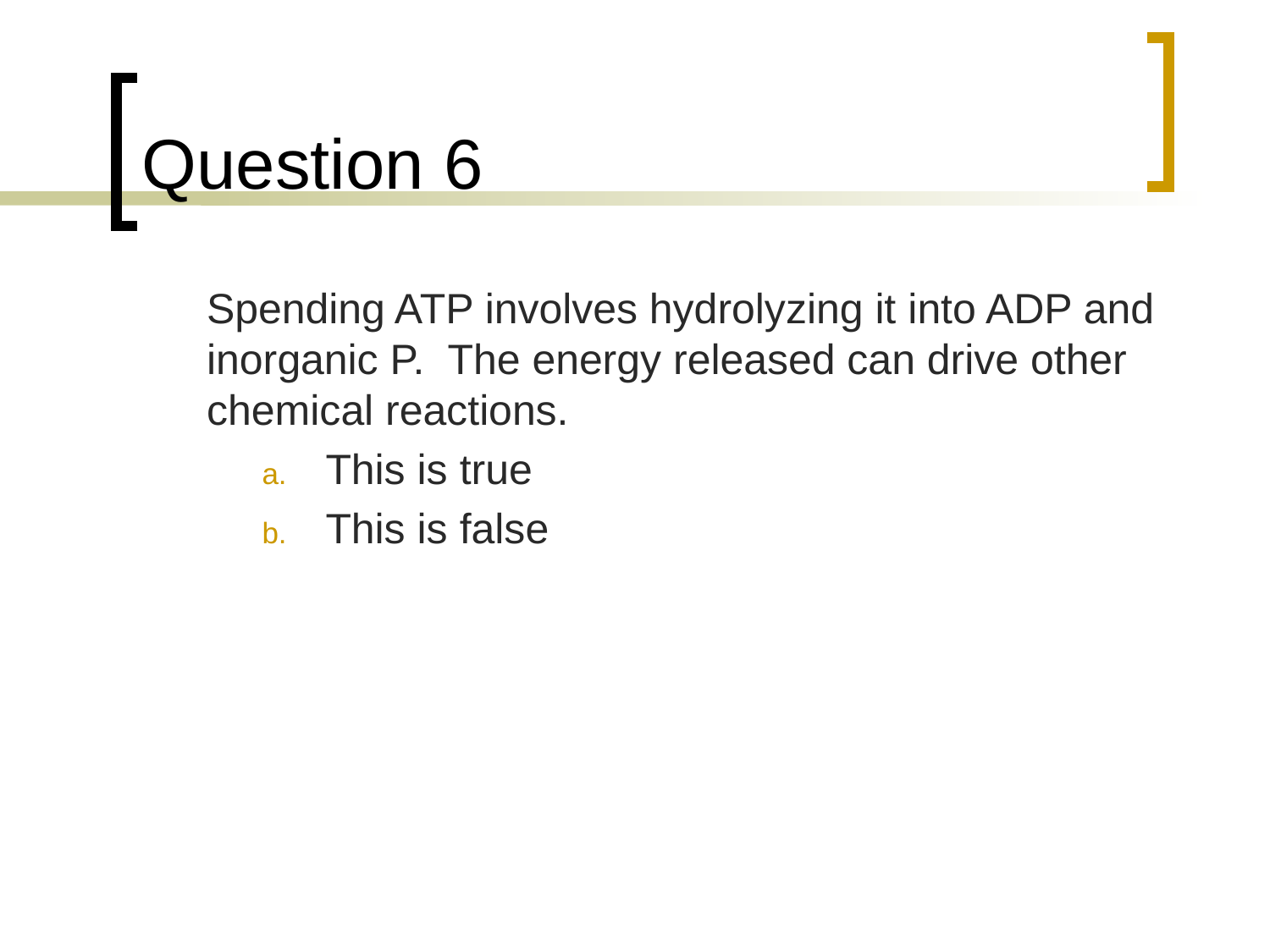

# Question 6
	Spending ATP involves hydrolyzing it into ADP and inorganic P.  The energy released can drive other chemical reactions.
This is true
This is false